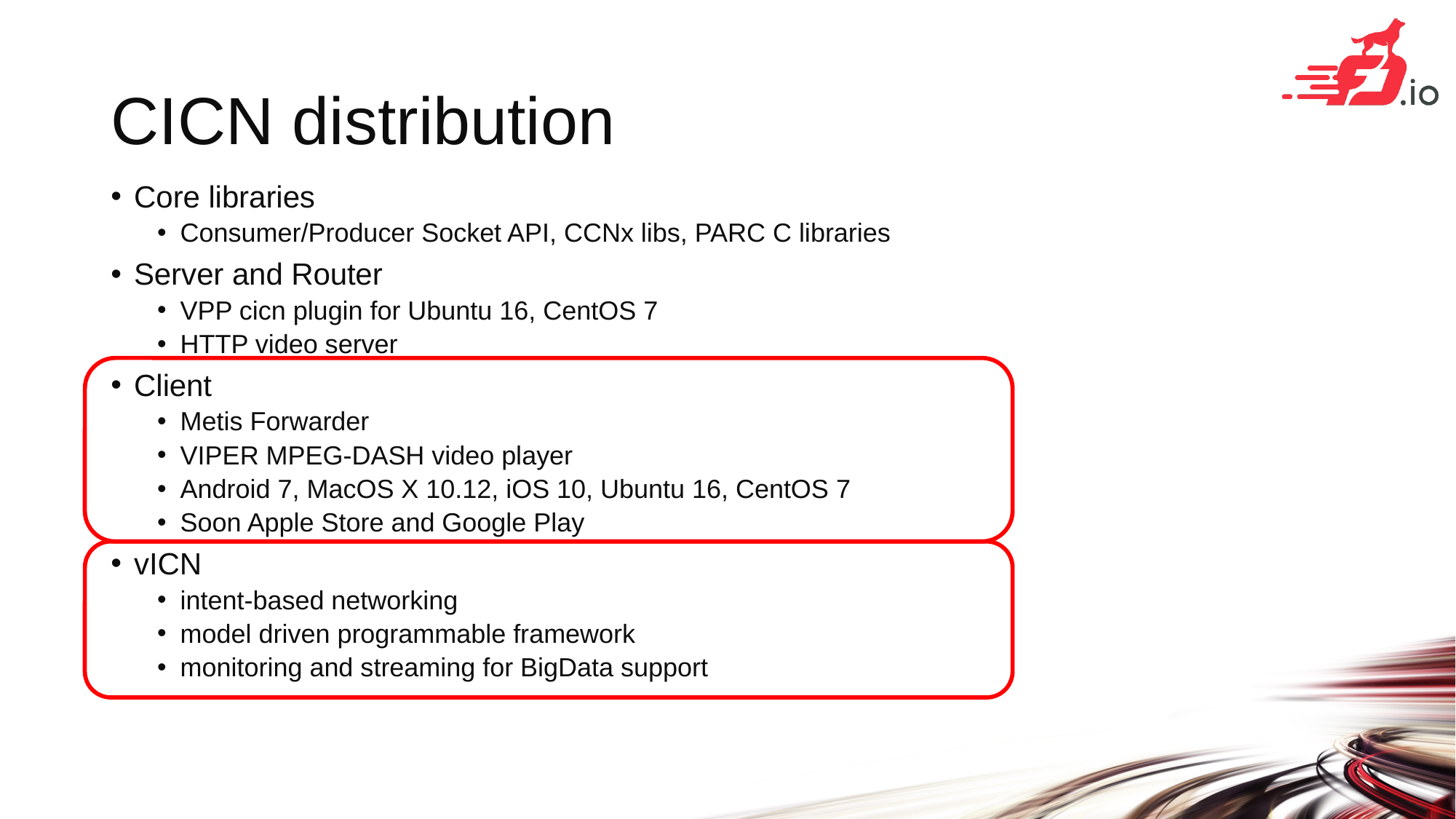

# CICN distribution
Core libraries
Consumer/Producer Socket API, CCNx libs, PARC C libraries
Server and Router
VPP cicn plugin for Ubuntu 16, CentOS 7
HTTP video server
Client
Metis Forwarder
VIPER MPEG-DASH video player
Android 7, MacOS X 10.12, iOS 10, Ubuntu 16, CentOS 7
Soon Apple Store and Google Play
vICN
intent-based networking
model driven programmable framework
monitoring and streaming for BigData support